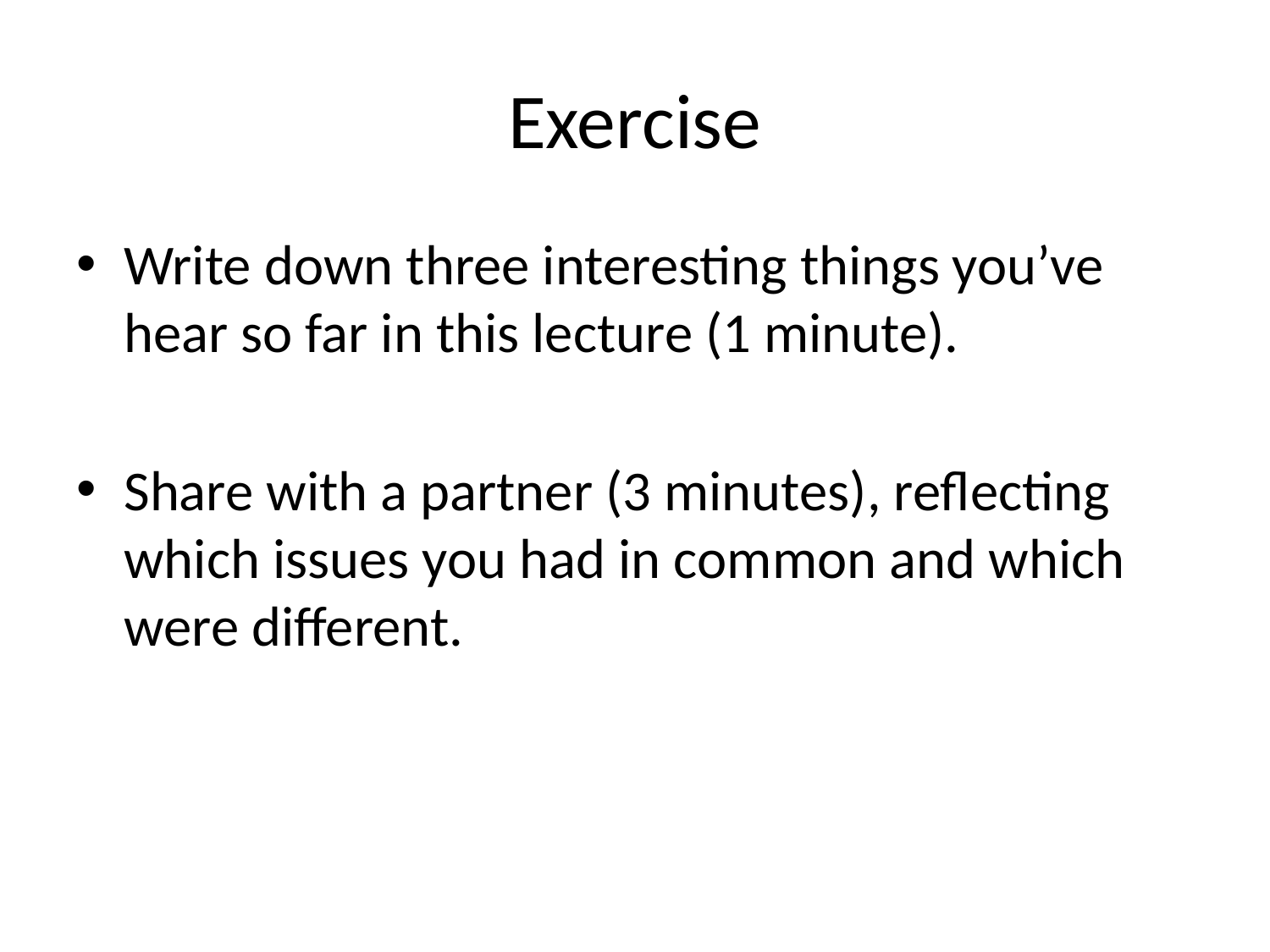

# Exercise
Write down three interesting things you’ve hear so far in this lecture (1 minute).

Share with a partner (3 minutes), reflecting which issues you had in common and which were different.